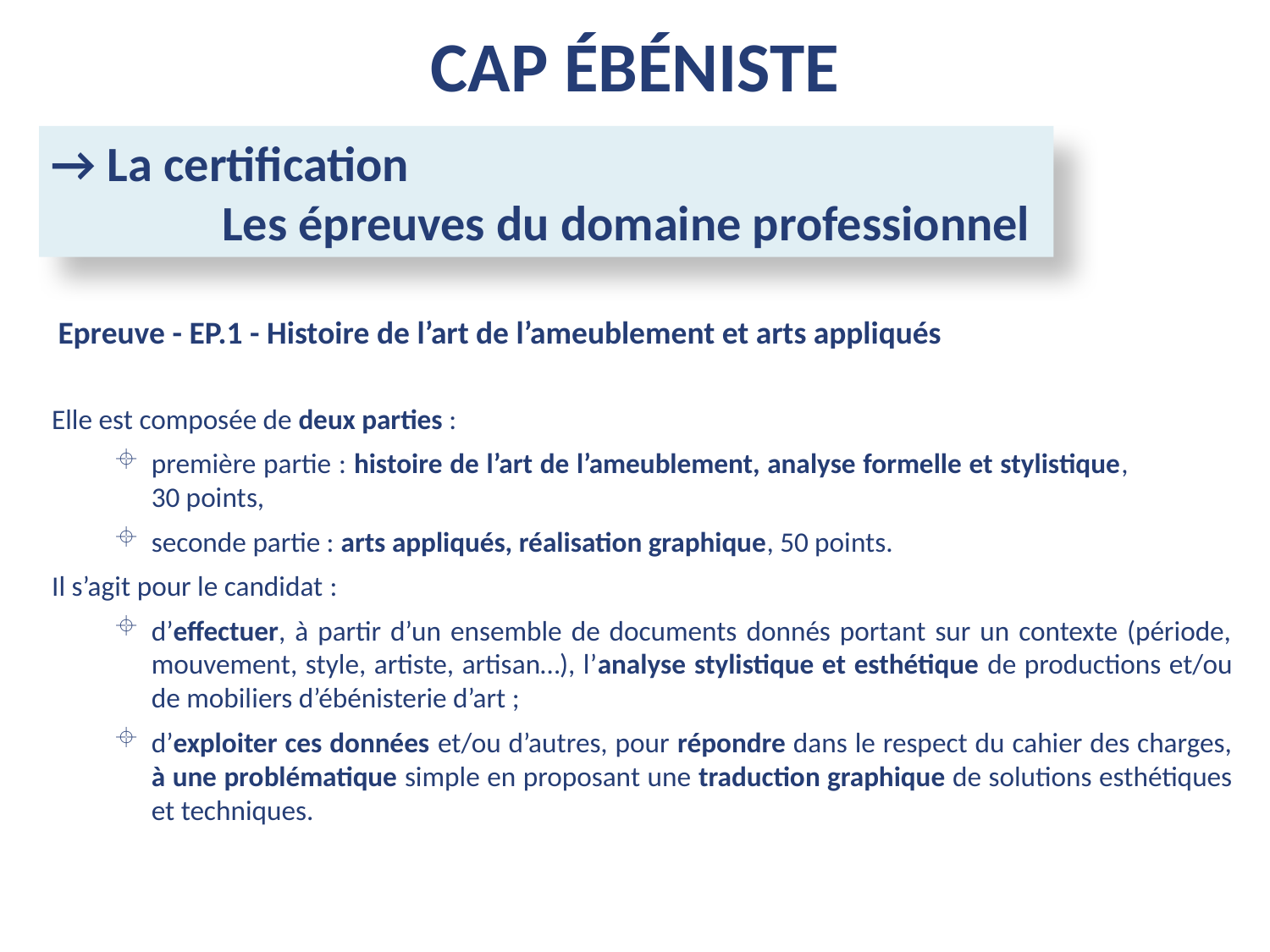

CAP ébéniste
→ La certification
Les épreuves du domaine professionnel
 Epreuve - EP.1 - Histoire de l’art de l’ameublement et arts appliqués

Elle est composée de deux parties :
première partie : histoire de l’art de l’ameublement, analyse formelle et stylistique,               30 points,
seconde partie : arts appliqués, réalisation graphique, 50 points.
Il s’agit pour le candidat :
d’effectuer, à partir d’un ensemble de documents donnés portant sur un contexte (période, mouvement, style, artiste, artisan…), l’analyse stylistique et esthétique de productions et/ou de mobiliers d’ébénisterie d’art ;
d’exploiter ces données et/ou d’autres, pour répondre dans le respect du cahier des charges, à une problématique simple en proposant une traduction graphique de solutions esthétiques et techniques.